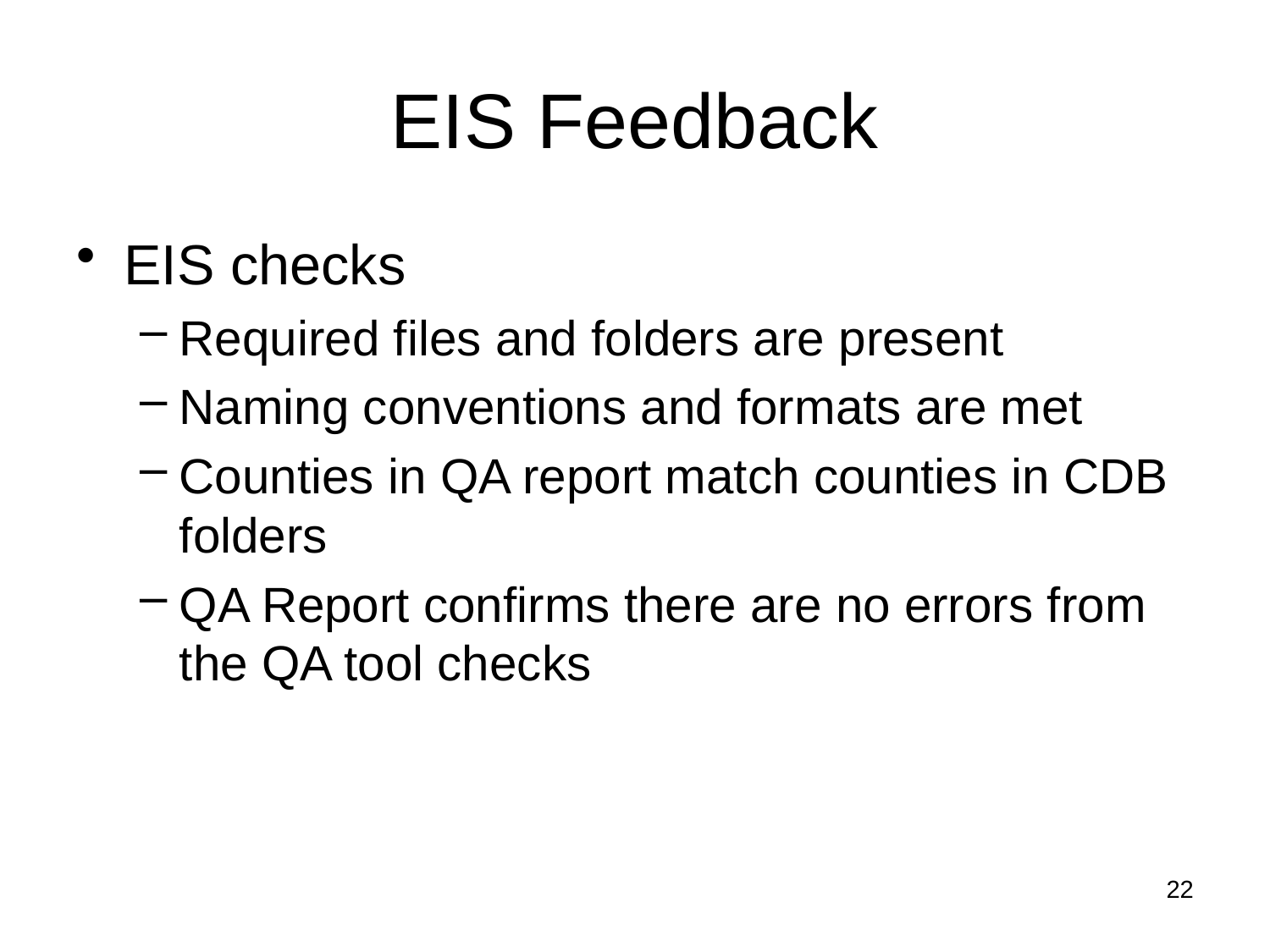

# EIS Feedback
EIS checks
Required files and folders are present
Naming conventions and formats are met
Counties in QA report match counties in CDB folders
QA Report confirms there are no errors from the QA tool checks
22